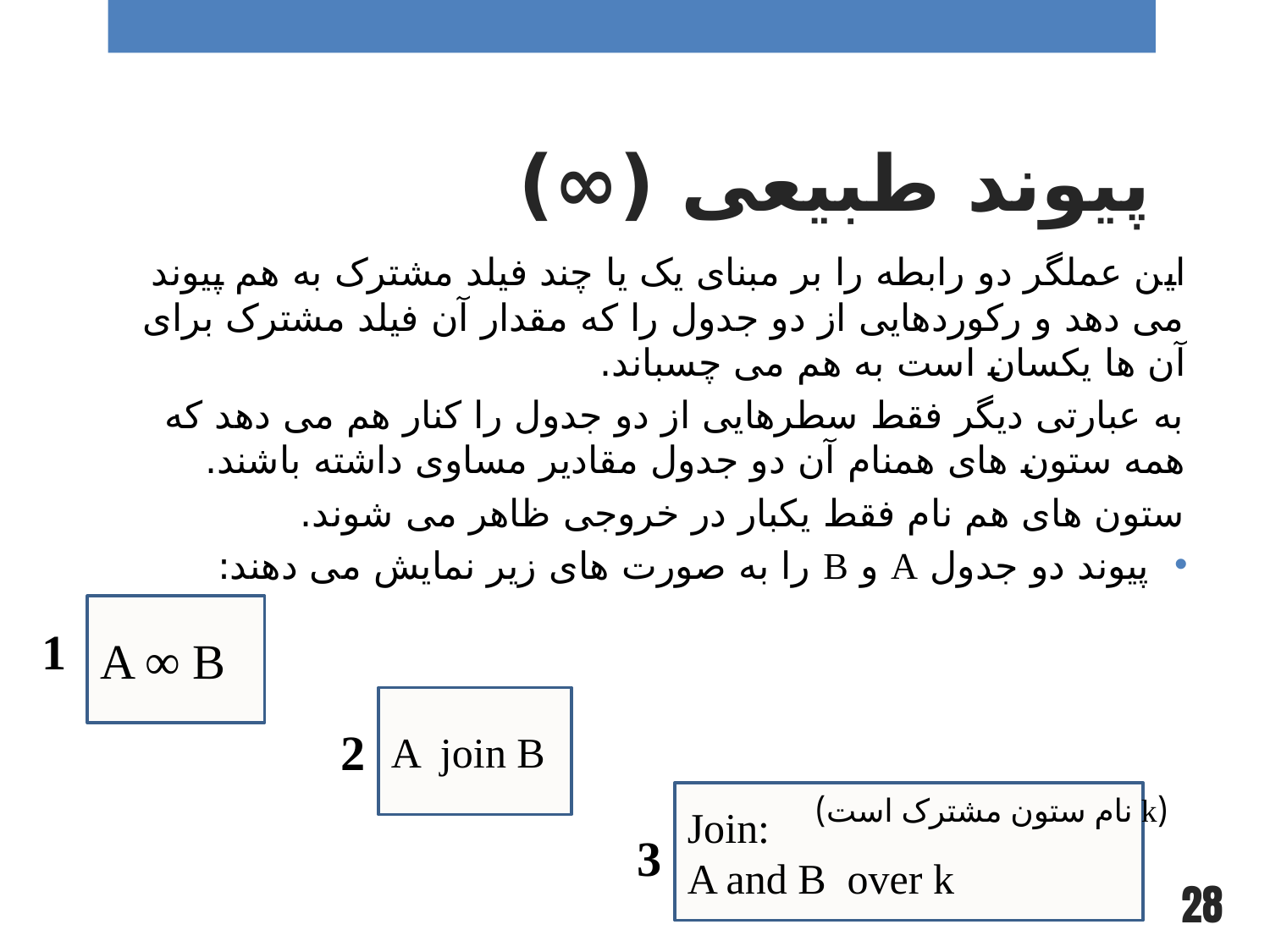

# پیوند طبیعی (∞)
این عملگر دو رابطه را بر مبنای یک یا چند فیلد مشترک به هم پیوند می دهد و رکوردهایی از دو جدول را که مقدار آن فیلد مشترک برای آن ها یکسان است به هم می چسباند.
به عبارتی دیگر فقط سطرهایی از دو جدول را کنار هم می دهد که همه ستون های همنام آن دو جدول مقادیر مساوی داشته باشند.
ستون های هم نام فقط یکبار در خروجی ظاهر می شوند.
پیوند دو جدول A و B را به صورت های زیر نمایش می دهند:
A ∞ B
1
A  join B
2
Join:
A and B  over k
(k نام ستون مشترک است)
3

28